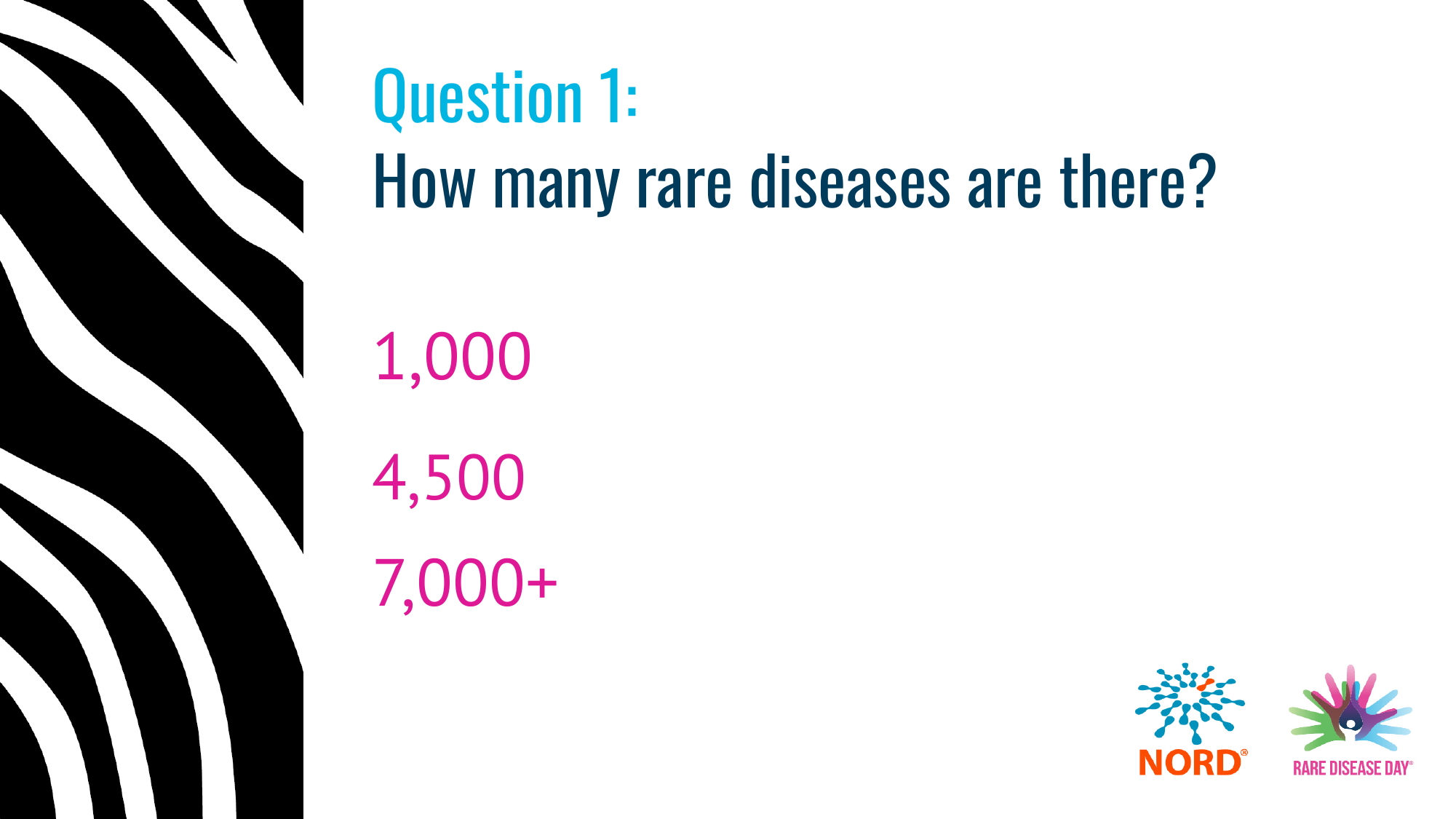

# Question 1:
How many rare diseases are there?
1,000
4,500
7,000+